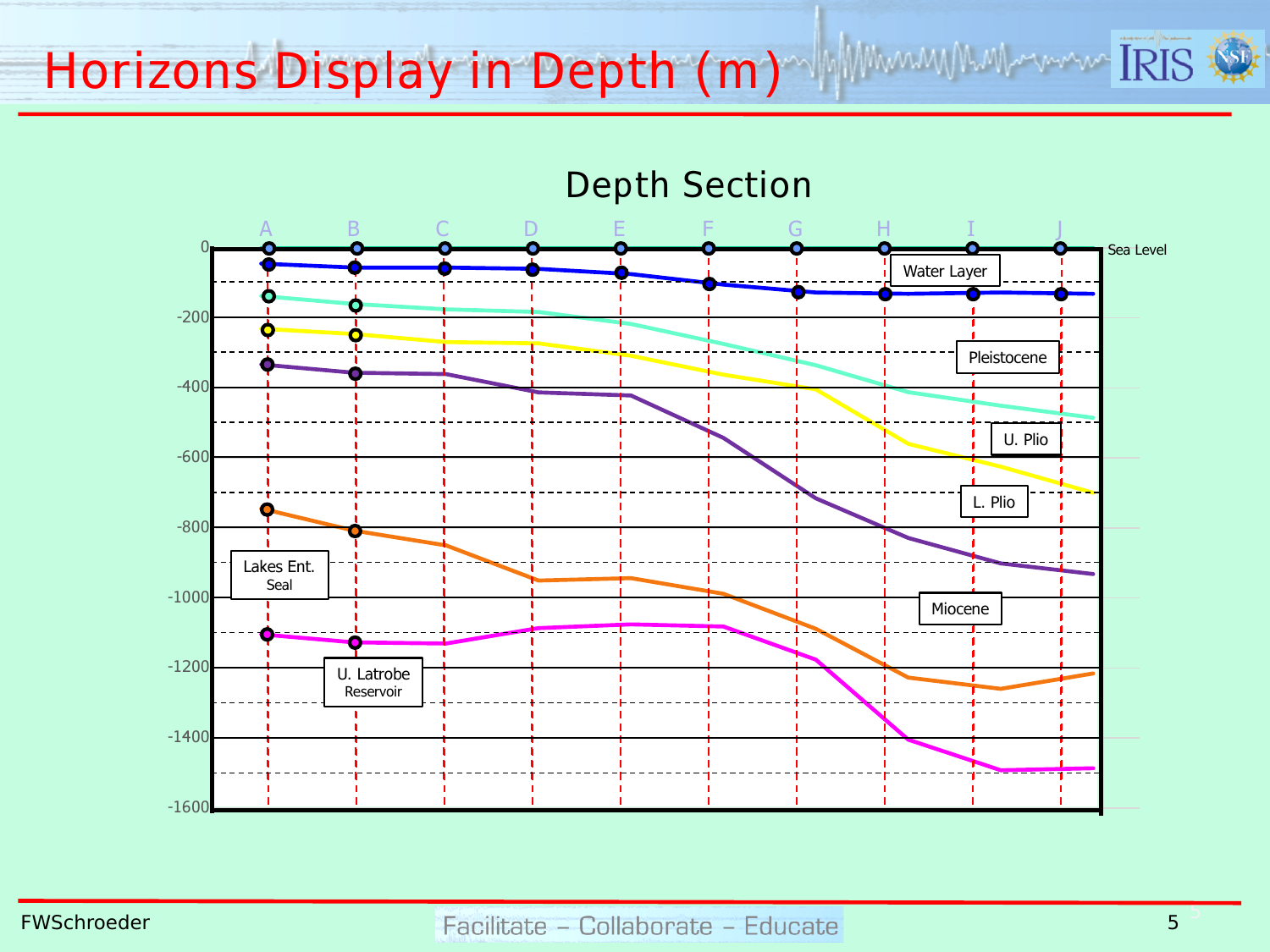

# Horizons Display in Depth (m)
Depth Section
A
B
C
D
E
F
G
H
I
J

### Chart

| Category |  |  |  |  |  |  |  |
|---|---|---|---|---|---|---|---|

Sea Level

Water Layer
Pleistocene
U. Plio
L. Plio
Lakes Ent.
Seal
Miocene
U. Latrobe
Reservoir